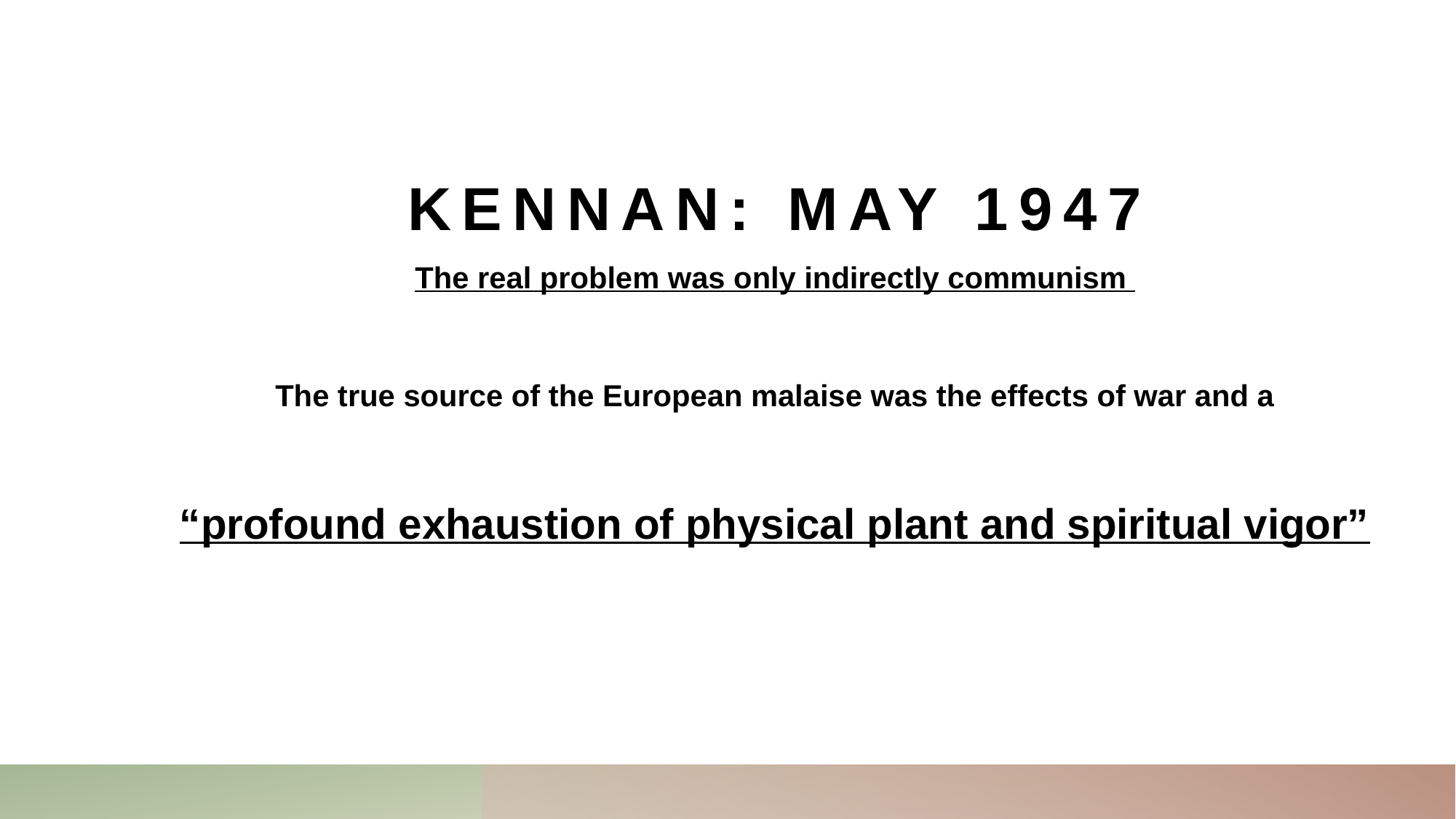

# KENNAN: MAY 1947
The real problem was only indirectly communism

The true source of the European malaise was the effects of war and a

“profound exhaustion of physical plant and spiritual vigor”